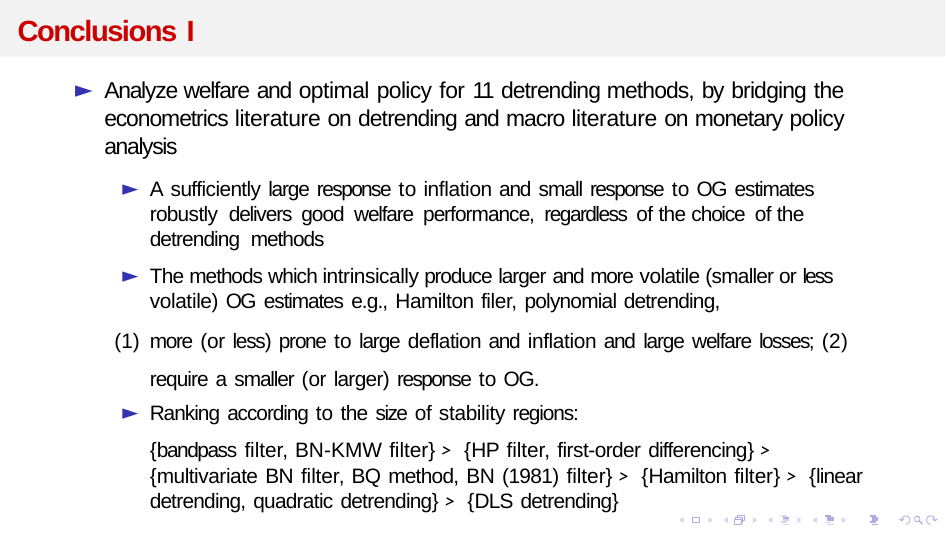

# Conclusions I
Analyze welfare and optimal policy for 11 detrending methods, by bridging the  econometrics literature on detrending and macro literature on monetary policy  analysis
A sufficiently large response to inflation and small response to OG estimates robustly  delivers good welfare performance, regardless of the choice of the detrending  methods
The methods which intrinsically produce larger and more volatile (smaller or less  volatile) OG estimates e.g., Hamilton filer, polynomial detrending,
more (or less) prone to large deflation and inflation and large welfare losses; (2)  require a smaller (or larger) response to OG.
Ranking according to the size of stability regions:
{bandpass filter, BN-KMW filter} > {HP filter, first-order differencing} >
{multivariate BN filter, BQ method, BN (1981) filter} > {Hamilton filter} > {linear  detrending, quadratic detrending} > {DLS detrending}